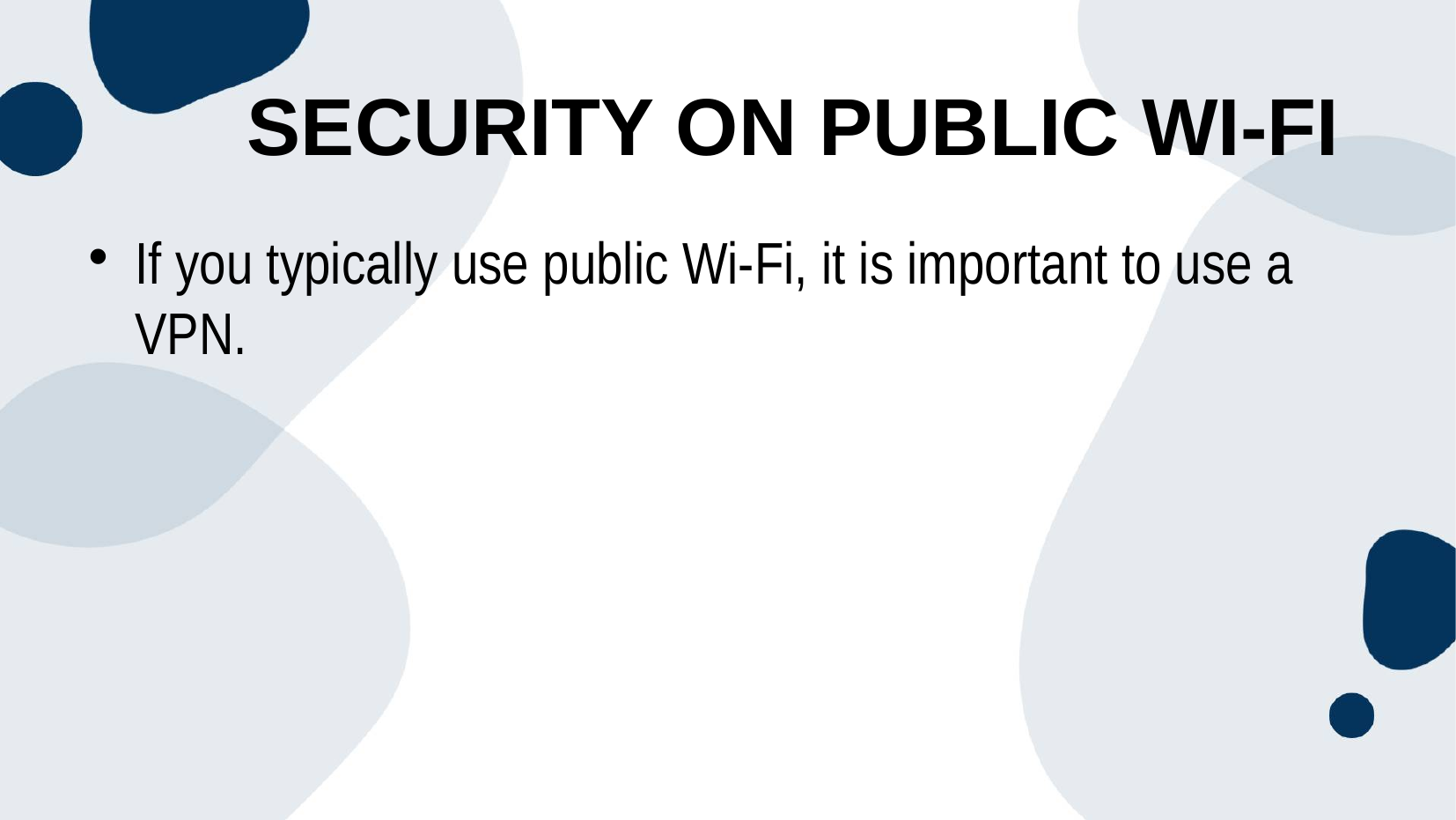

# Security on Public Wi-Fi
If you typically use public Wi-Fi, it is important to use a VPN.